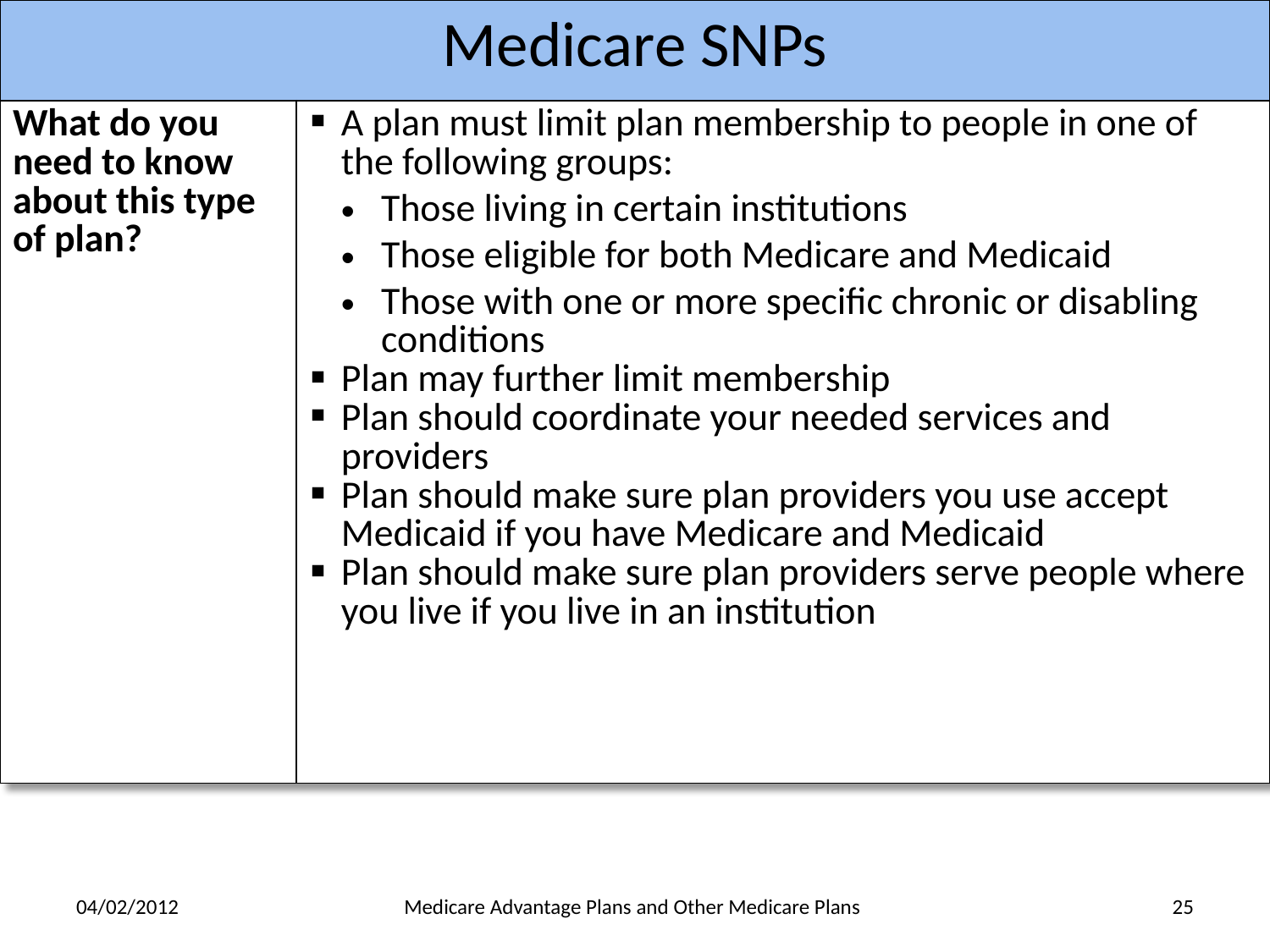

| Medicare SNPs |  |
| --- | --- |
| What do you need to know about this type of plan? | A plan must limit plan membership to people in one of the following groups: Those living in certain institutions Those eligible for both Medicare and Medicaid Those with one or more specific chronic or disabling conditions Plan may further limit membership Plan should coordinate your needed services and providers Plan should make sure plan providers you use accept Medicaid if you have Medicare and Medicaid Plan should make sure plan providers serve people where you live if you live in an institution |
#

04/02/2012
Medicare Advantage Plans and Other Medicare Plans
25